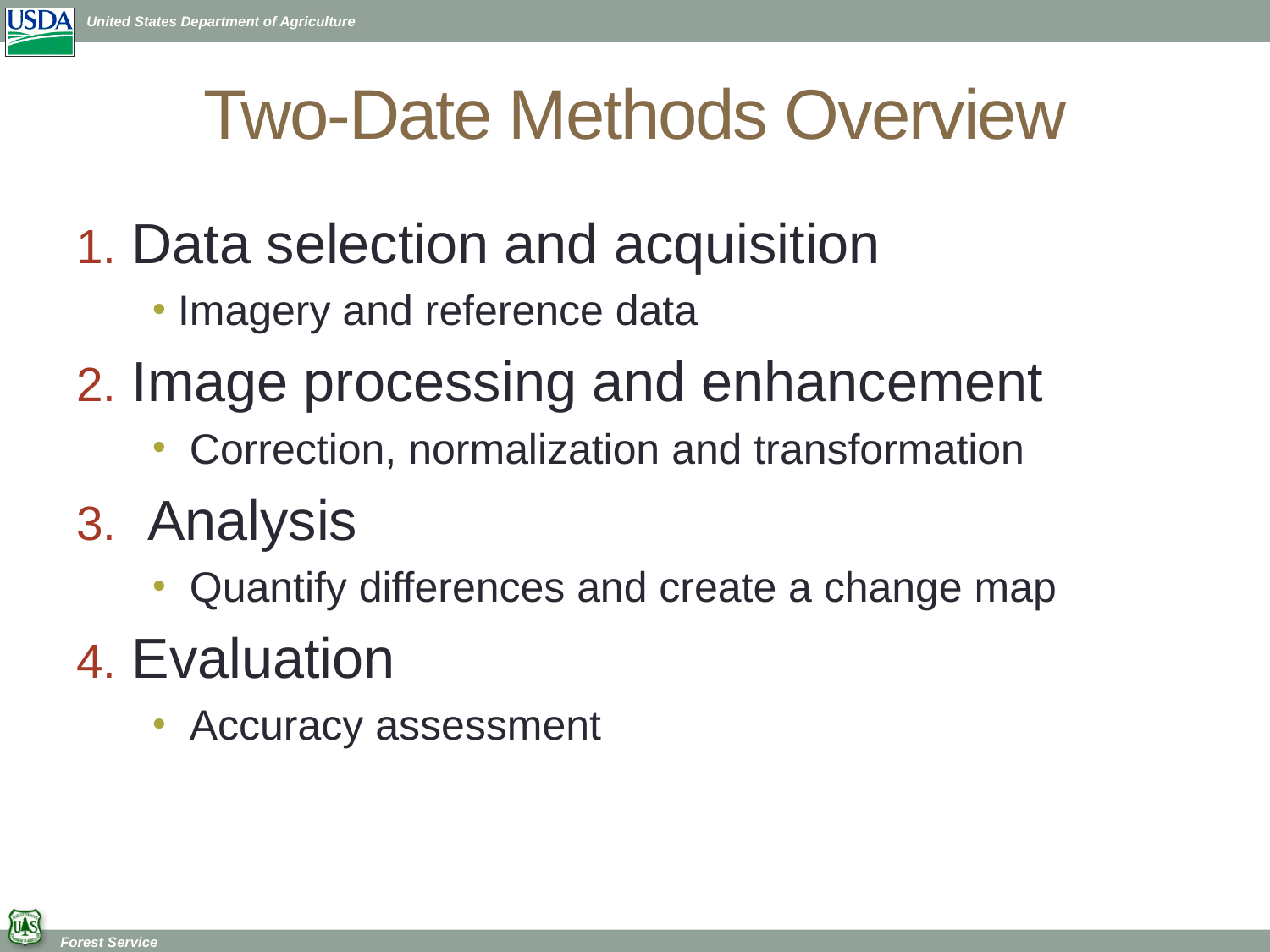

# Two-Date Methods Overview
 Data selection and acquisition
Imagery and reference data
 Image processing and enhancement
 Correction, normalization and transformation
  Analysis
 Quantify differences and create a change map
 Evaluation
 Accuracy assessment